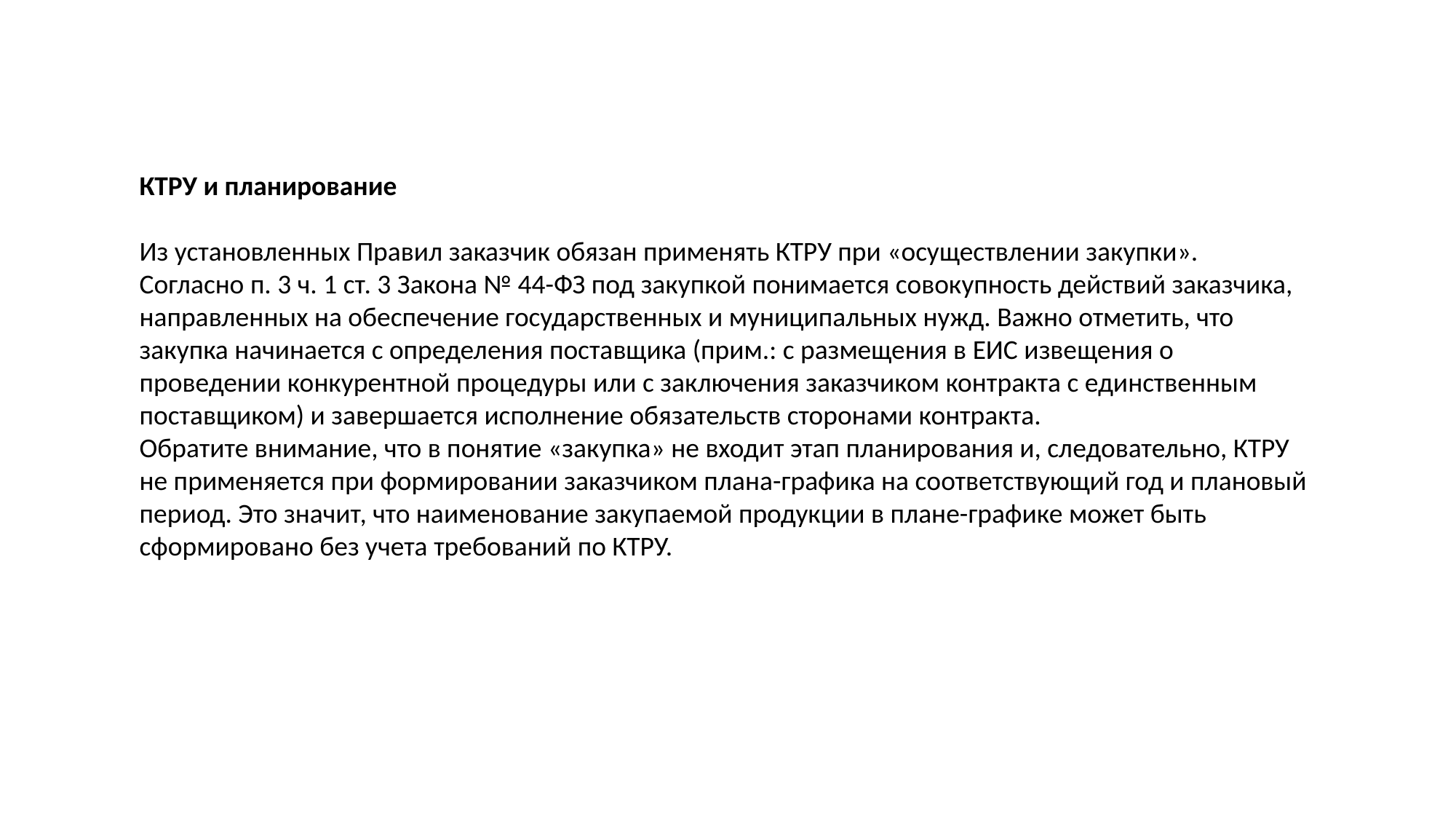

КТРУ и планирование

Из установленных Правил заказчик обязан применять КТРУ при «осуществлении закупки». Согласно п. 3 ч. 1 ст. 3 Закона № 44-ФЗ под закупкой понимается совокупность действий заказчика, направленных на обеспечение государственных и муниципальных нужд. Важно отметить, что закупка начинается с определения поставщика (прим.: с размещения в ЕИС извещения о проведении конкурентной процедуры или с заключения заказчиком контракта с единственным поставщиком) и завершается исполнение обязательств сторонами контракта.
Обратите внимание, что в понятие «закупка» не входит этап планирования и, следовательно, КТРУ не применяется при формировании заказчиком плана-графика на соответствующий год и плановый период. Это значит, что наименование закупаемой продукции в плане-графике может быть сформировано без учета требований по КТРУ.